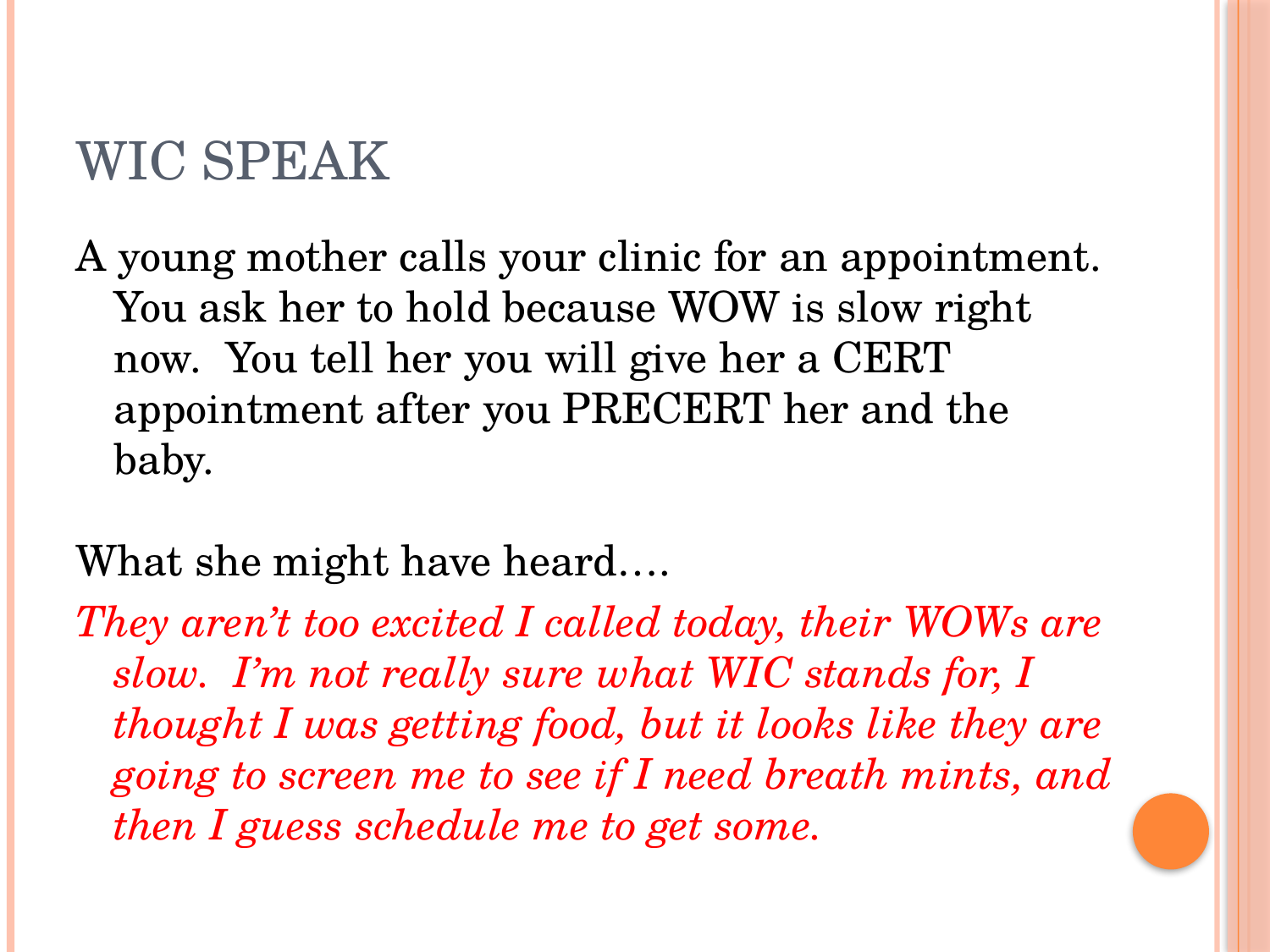

# WIC SPEAK
A young mother calls your clinic for an appointment.  You ask her to hold because WOW is slow right now.  You tell her you will give her a CERT appointment after you PRECERT her and the baby.

What she might have heard….
They aren’t too excited I called today, their WOWs are slow.  I’m not really sure what WIC stands for, I thought I was getting food, but it looks like they are going to screen me to see if I need breath mints, and then I guess schedule me to get some.